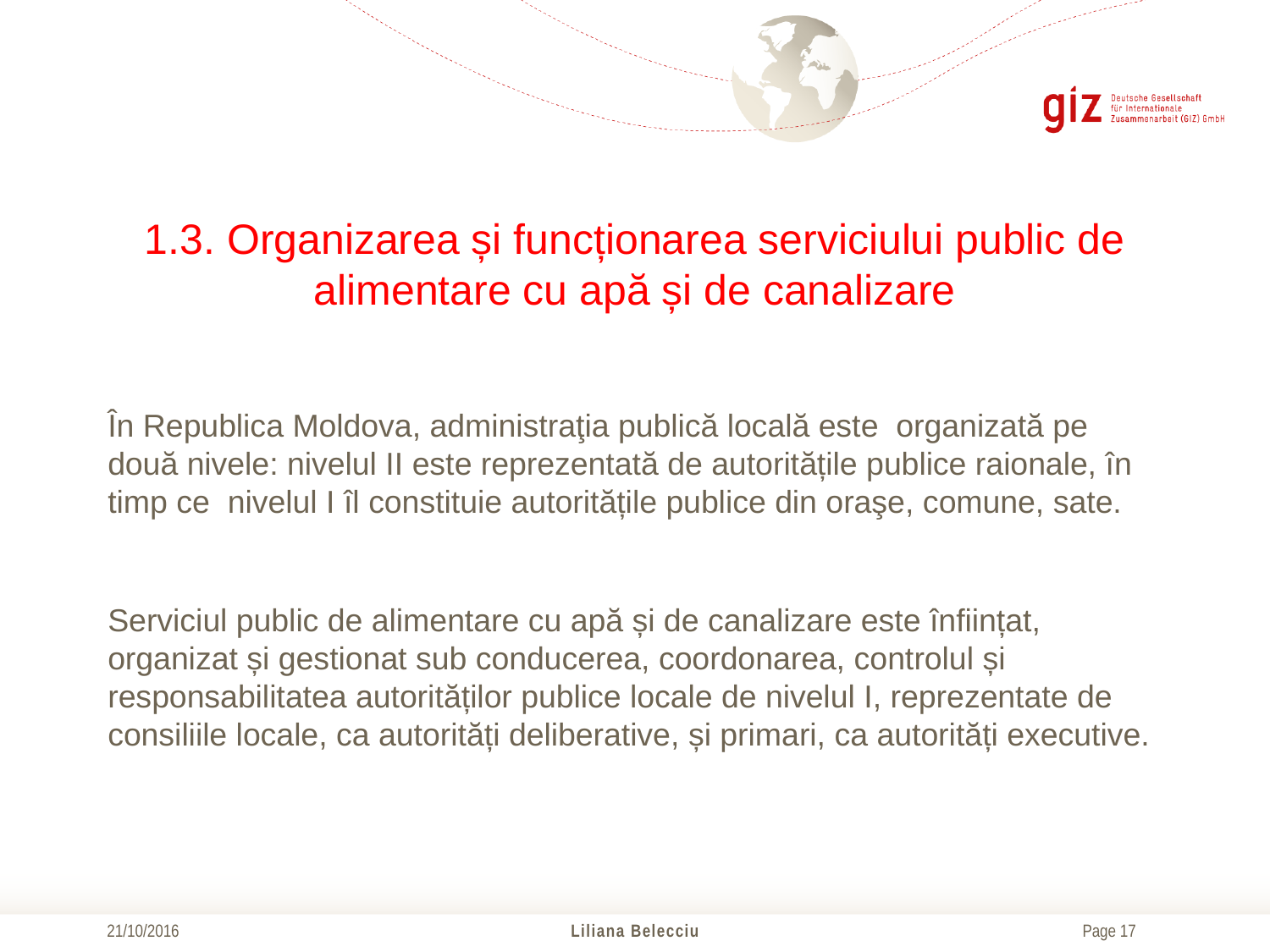

# 1.3. Organizarea și funcționarea serviciului public de alimentare cu apă și de canalizare

În Republica Moldova, administraţia publică locală este  organizată pe două nivele: nivelul II este reprezentată de autoritățile publice raionale, în timp ce  nivelul I îl constituie autoritățile publice din oraşe, comune, sate.

Serviciul public de alimentare cu apă și de canalizare este înființat,  organizat și gestionat sub conducerea, coordonarea, controlul și responsabilitatea autorităților publice locale de nivelul I, reprezentate de consiliile locale, ca autorități deliberative, și primari, ca autorități executive.
21/10/2016
Liliana Belecciu